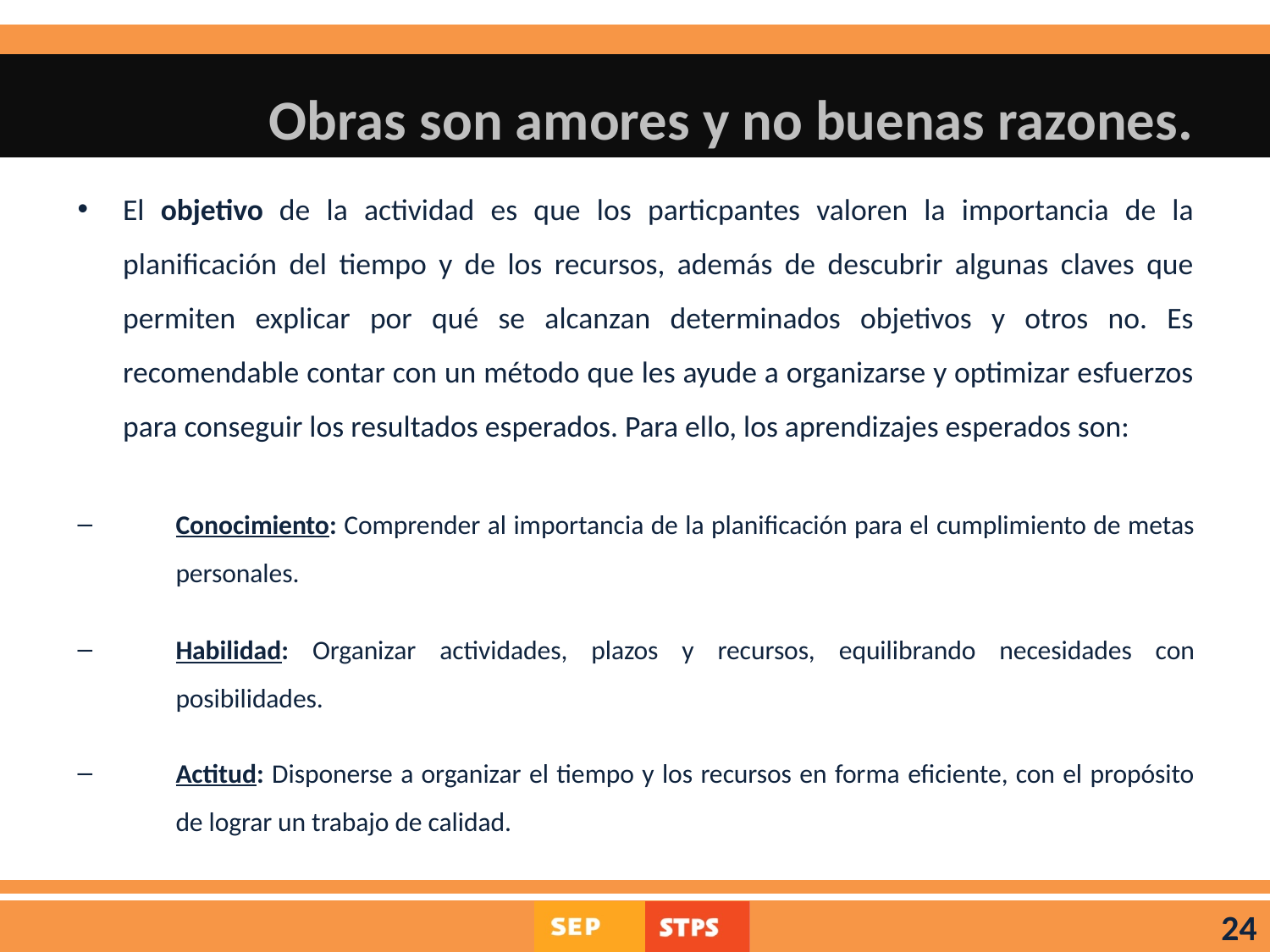

# Obras son amores y no buenas razones.
El objetivo de la actividad es que los particpantes valoren la importancia de la planificación del tiempo y de los recursos, además de descubrir algunas claves que permiten explicar por qué se alcanzan determinados objetivos y otros no. Es recomendable contar con un método que les ayude a organizarse y optimizar esfuerzos para conseguir los resultados esperados. Para ello, los aprendizajes esperados son:

Conocimiento: Comprender al importancia de la planificación para el cumplimiento de metas personales.

Habilidad: Organizar actividades, plazos y recursos, equilibrando necesidades con posibilidades.

Actitud: Disponerse a organizar el tiempo y los recursos en forma eficiente, con el propósito de lograr un trabajo de calidad.
24